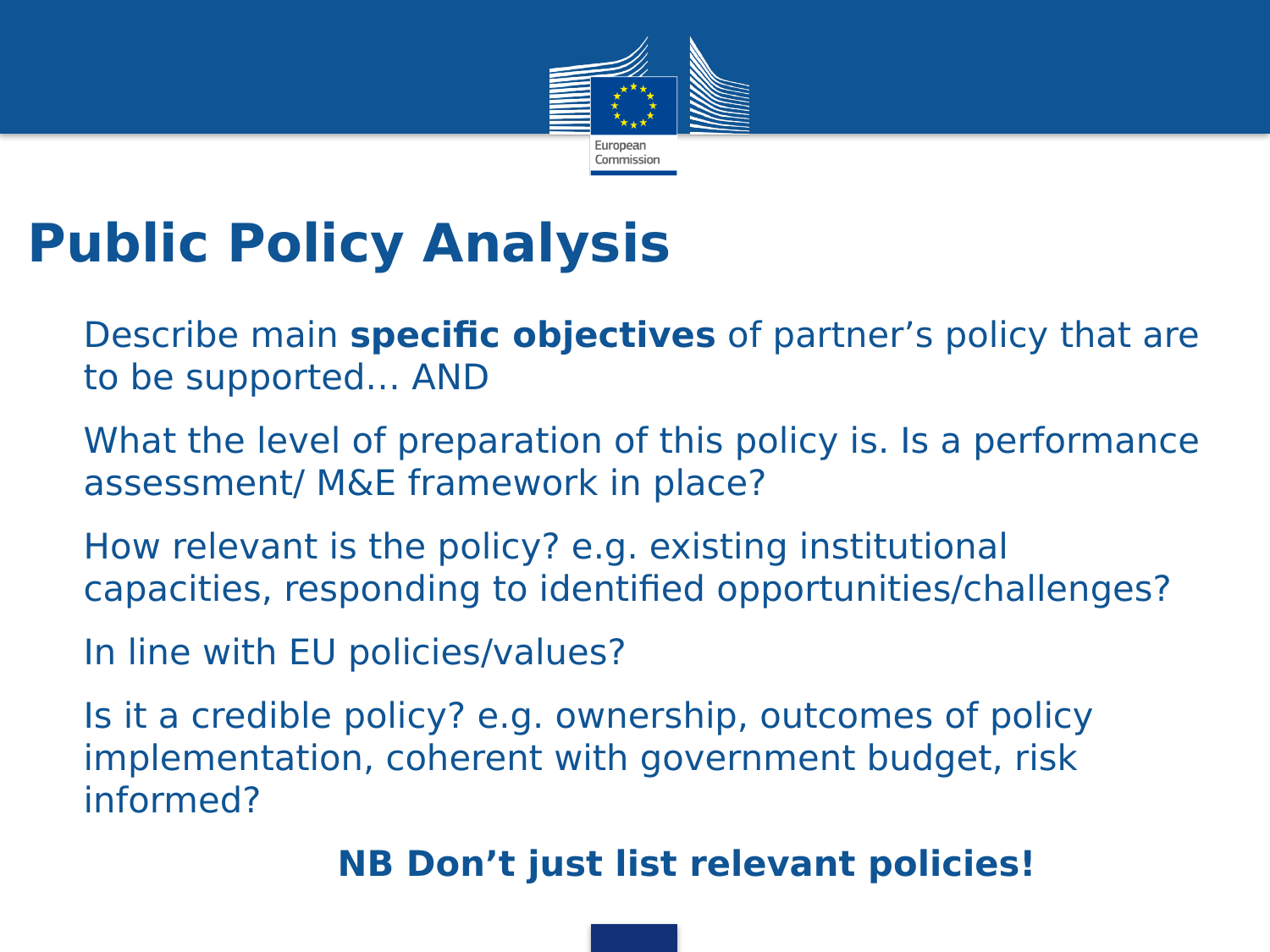

# Public Policy Analysis
Describe main specific objectives of partner’s policy that are to be supported… AND
What the level of preparation of this policy is. Is a performance assessment/ M&E framework in place?
How relevant is the policy? e.g. existing institutional capacities, responding to identified opportunities/challenges?
In line with EU policies/values?
Is it a credible policy? e.g. ownership, outcomes of policy implementation, coherent with government budget, risk informed?
		NB Don’t just list relevant policies!